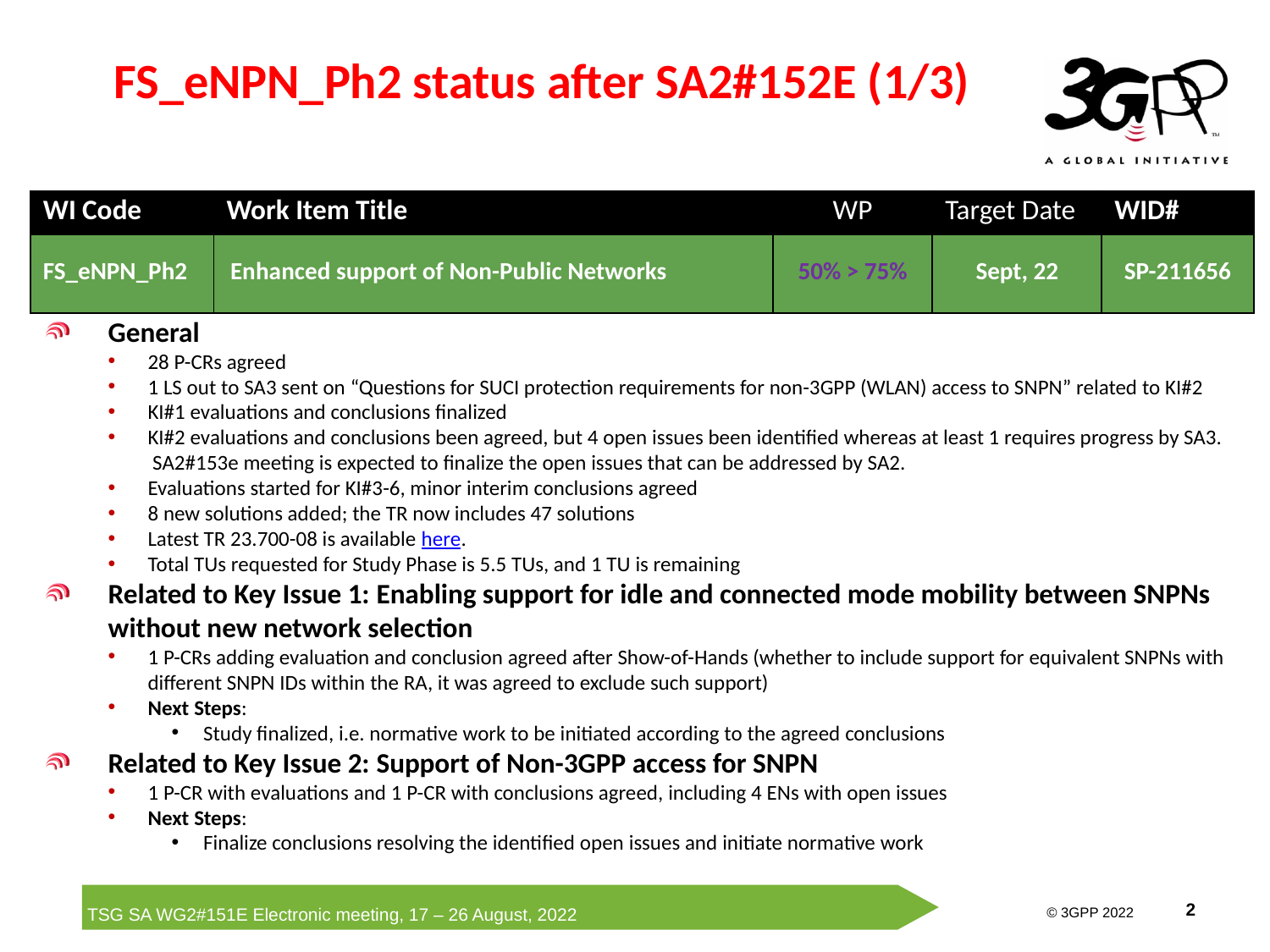

# FS_eNPN_Ph2 status after SA2#152E (1/3)
| WI Code | Work Item Title | WP | Target Date | WID# |
| --- | --- | --- | --- | --- |
| FS\_eNPN\_Ph2 | Enhanced support of Non-Public Networks | 50% > 75% | Sept, 22 | SP-211656 |
General
28 P-CRs agreed
1 LS out to SA3 sent on “Questions for SUCI protection requirements for non-3GPP (WLAN) access to SNPN” related to KI#2
KI#1 evaluations and conclusions finalized
KI#2 evaluations and conclusions been agreed, but 4 open issues been identified whereas at least 1 requires progress by SA3.  SA2#153e meeting is expected to finalize the open issues that can be addressed by SA2.
Evaluations started for KI#3-6, minor interim conclusions agreed
8 new solutions added; the TR now includes 47 solutions
Latest TR 23.700-08 is available here.
Total TUs requested for Study Phase is 5.5 TUs, and 1 TU is remaining
Related to Key Issue 1: Enabling support for idle and connected mode mobility between SNPNs without new network selection
1 P-CRs adding evaluation and conclusion agreed after Show-of-Hands (whether to include support for equivalent SNPNs with different SNPN IDs within the RA, it was agreed to exclude such support)
Next Steps:
Study finalized, i.e. normative work to be initiated according to the agreed conclusions
Related to Key Issue 2: Support of Non-3GPP access for SNPN
1 P-CR with evaluations and 1 P-CR with conclusions agreed, including 4 ENs with open issues
Next Steps:
Finalize conclusions resolving the identified open issues and initiate normative work